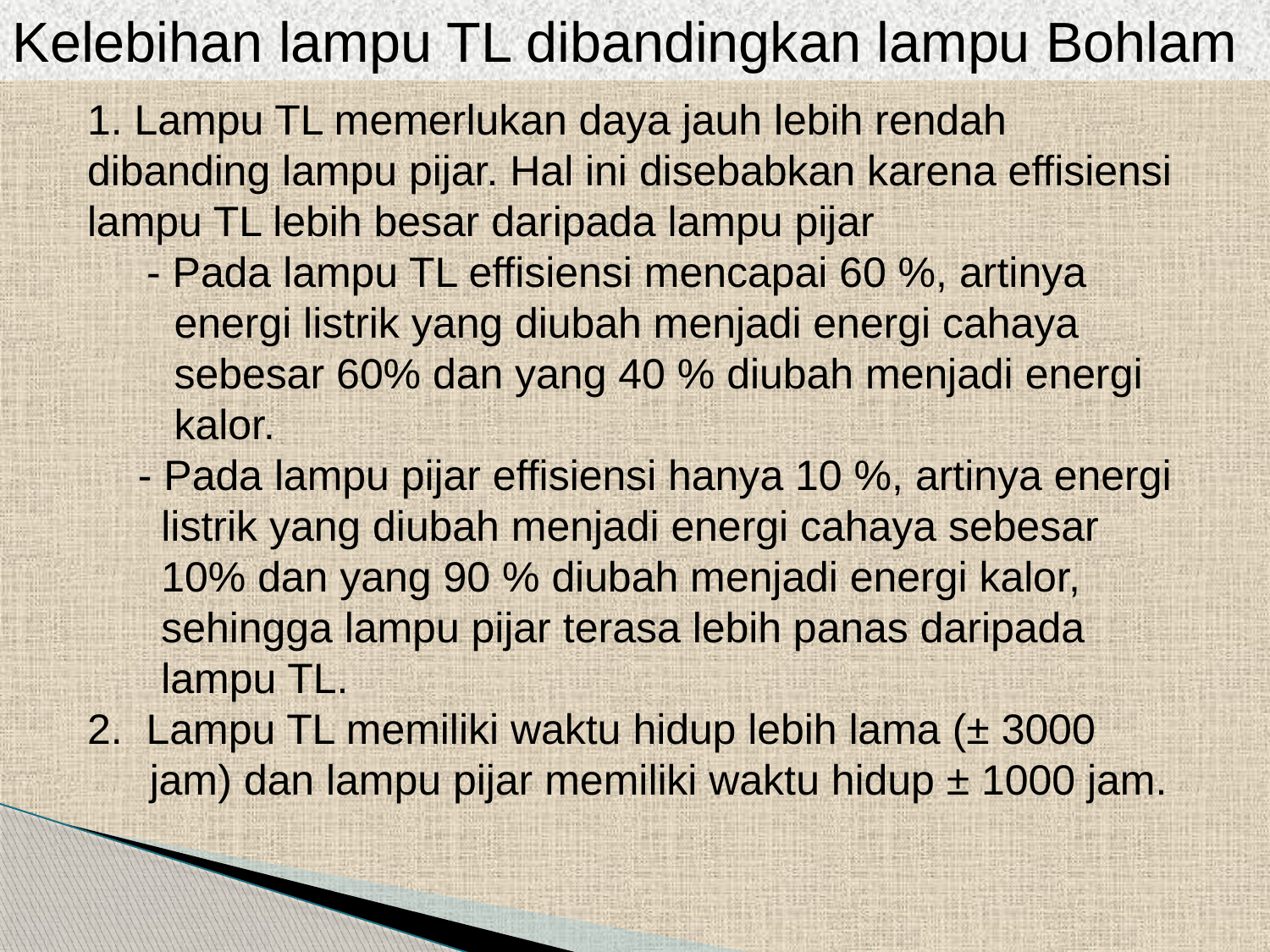

Kelebihan lampu TL dibandingkan lampu Bohlam
1. Lampu TL memerlukan daya jauh lebih rendah dibanding lampu pijar. Hal ini disebabkan karena effisiensi lampu TL lebih besar daripada lampu pijar
     - Pada lampu TL effisiensi mencapai 60 %, artinya energi listrik yang diubah menjadi energi cahaya sebesar 60% dan yang 40 % diubah menjadi energi kalor.
- Pada lampu pijar effisiensi hanya 10 %, artinya energi listrik yang diubah menjadi energi cahaya sebesar 10% dan yang 90 % diubah menjadi energi kalor, sehingga lampu pijar terasa lebih panas daripada lampu TL.
2.  Lampu TL memiliki waktu hidup lebih lama (± 3000 jam) dan lampu pijar memiliki waktu hidup ± 1000 jam.